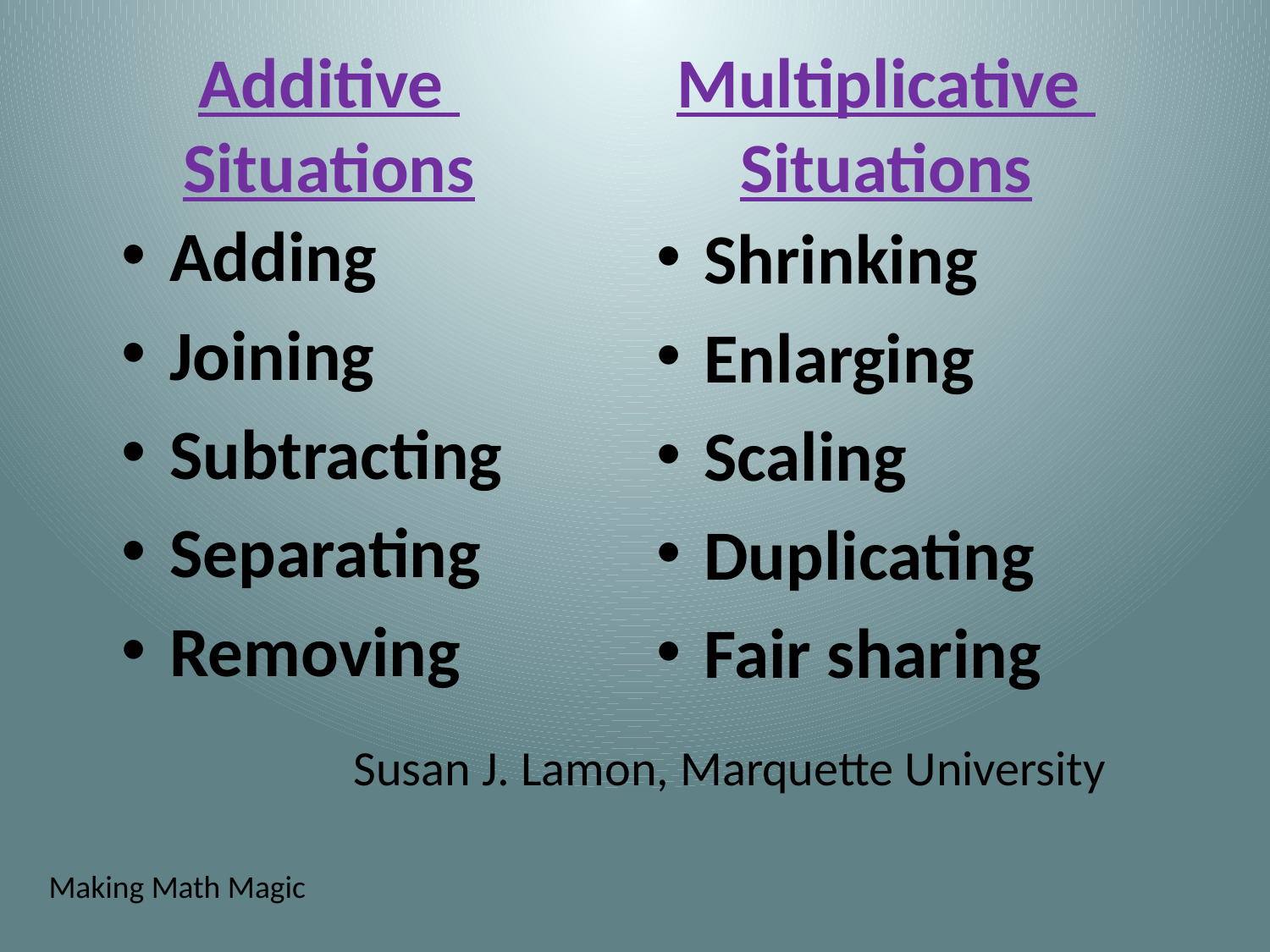

# Additive Situations
Multiplicative
Situations
Adding
Joining
Subtracting
Separating
Removing

Shrinking
Enlarging
Scaling
Duplicating
Fair sharing

Susan J. Lamon, Marquette University
Making Math Magic